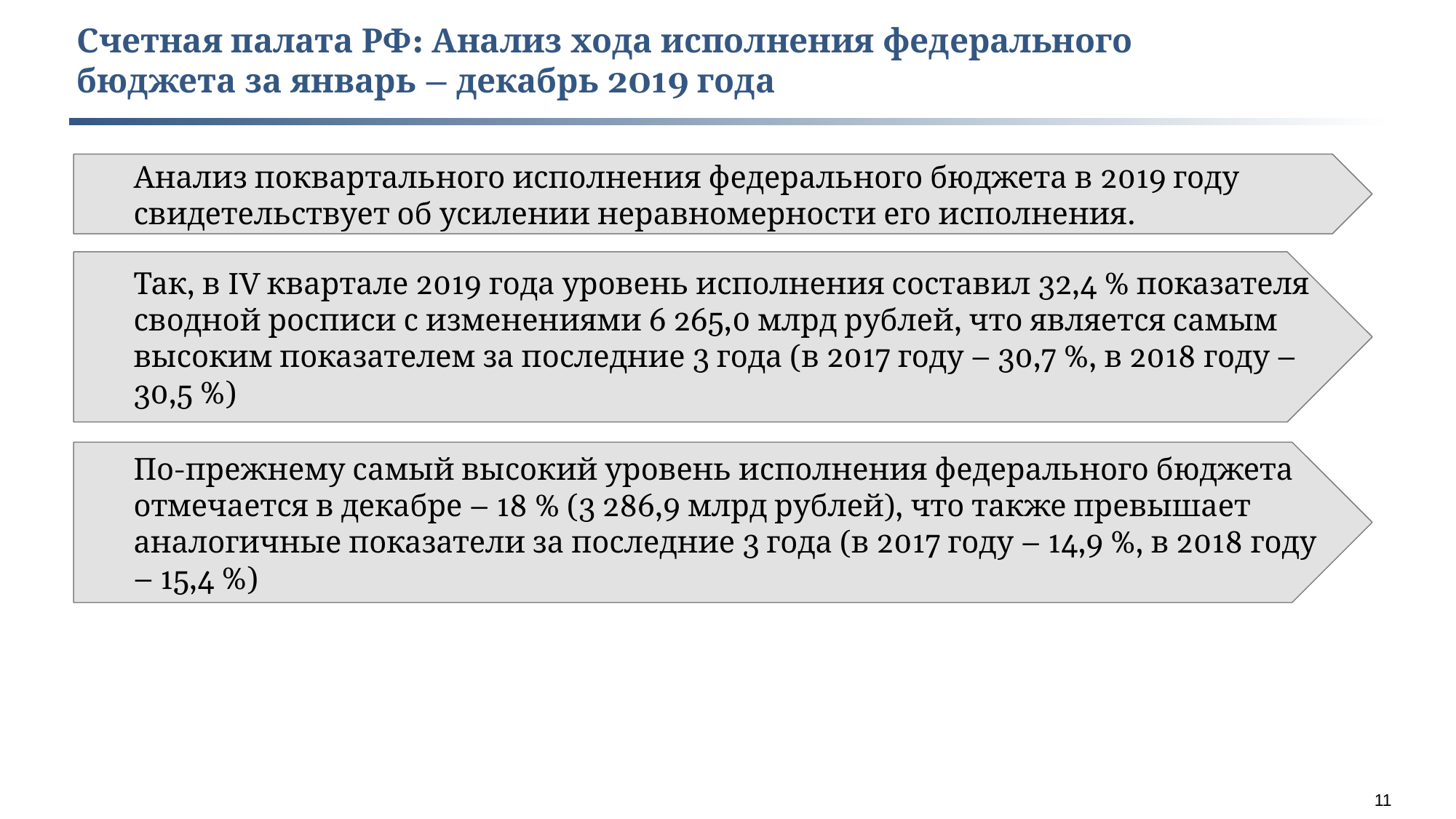

Счетная палата РФ: Анализ хода исполнения федерального бюджета за январь – декабрь 2019 года
Анализ поквартального исполнения федерального бюджета в 2019 году свидетельствует об усилении неравномерности его исполнения.
Так, в IV квартале 2019 года уровень исполнения составил 32,4 % показателя сводной росписи с изменениями 6 265,0 млрд рублей, что является самым высоким показателем за последние 3 года (в 2017 году – 30,7 %, в 2018 году – 30,5 %)
По-прежнему самый высокий уровень исполнения федерального бюджета отмечается в декабре – 18 % (3 286,9 млрд рублей), что также превышает аналогичные показатели за последние 3 года (в 2017 году – 14,9 %, в 2018 году – 15,4 %)